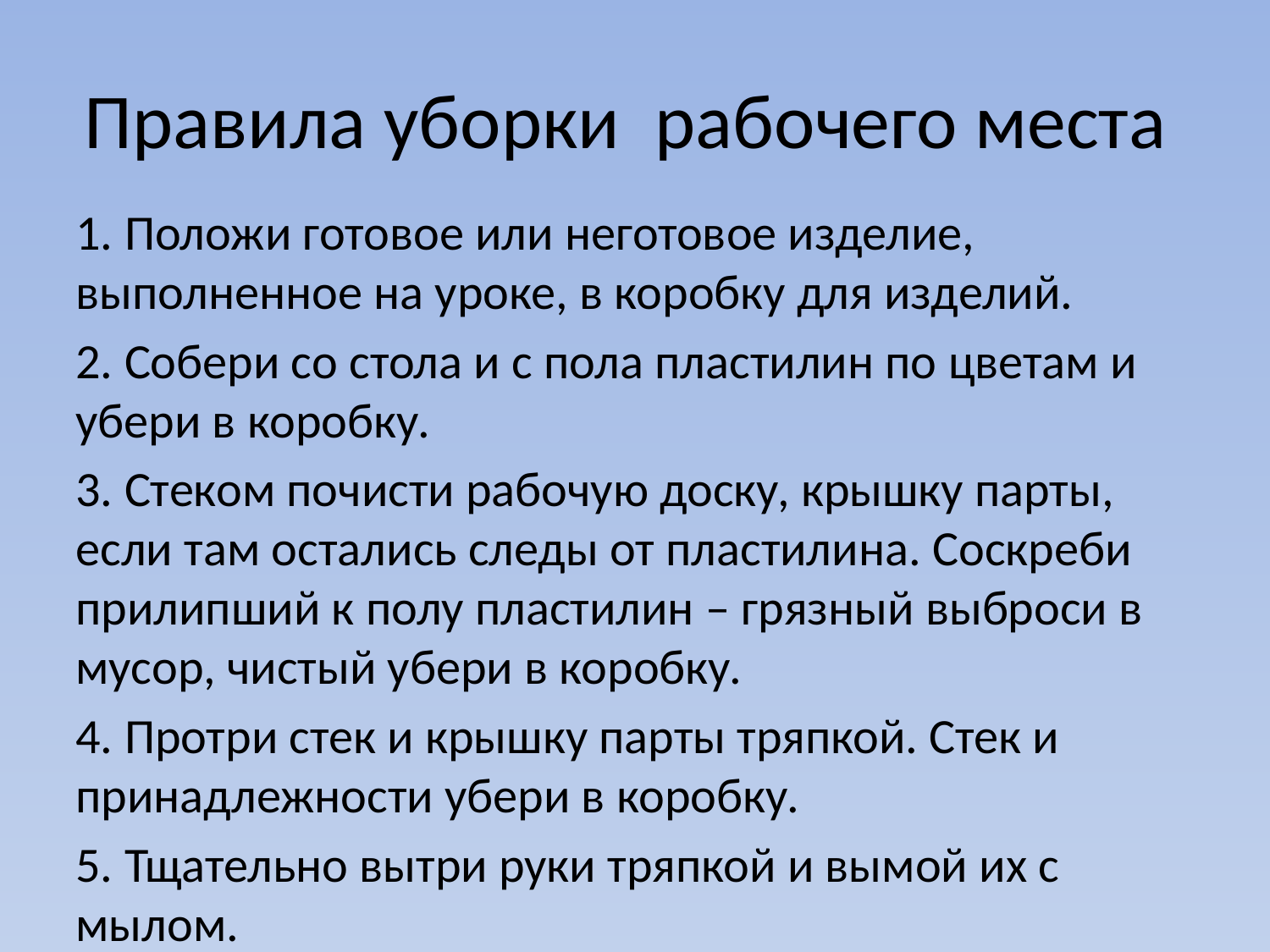

# Правила уборки  рабочего места
1. Положи готовое или неготовое изделие, выполненное на уроке, в коробку для изделий.
2. Собери со стола и с пола пластилин по цветам и убери в коробку.
3. Стеком почисти рабочую доску, крышку парты, если там остались следы от пластилина. Соскреби прилипший к полу пластилин – грязный выброси в мусор, чистый убери в коробку.
4. Протри стек и крышку парты тряпкой. Стек и принадлежности убери в коробку.
5. Тщательно вытри руки тряпкой и вымой их с мылом.
6. Все принадлежности убери.